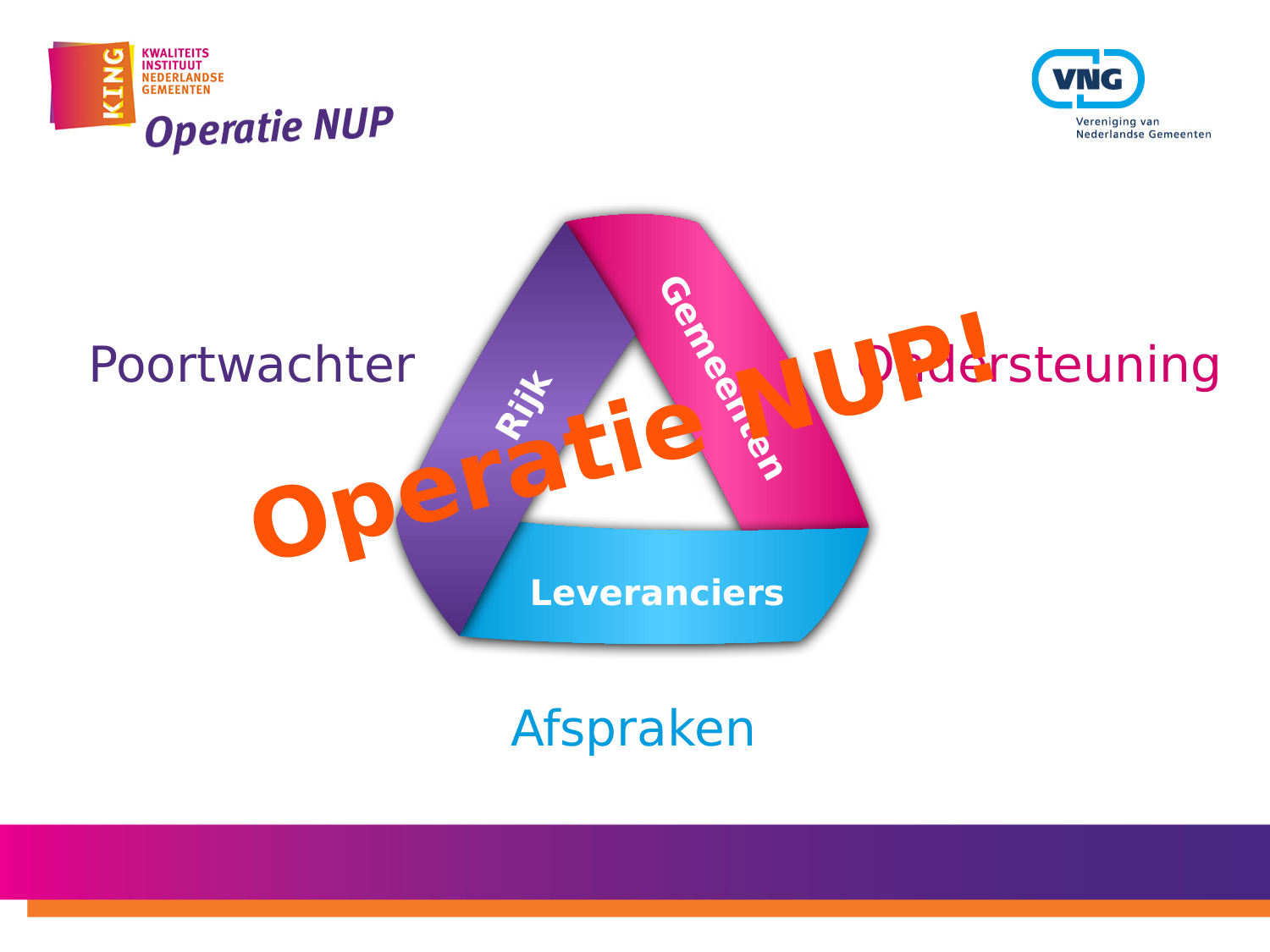

Poortwachter
Ondersteuning
Gemeenten

Operatie NUP!
Rijk

Leveranciers
Afspraken